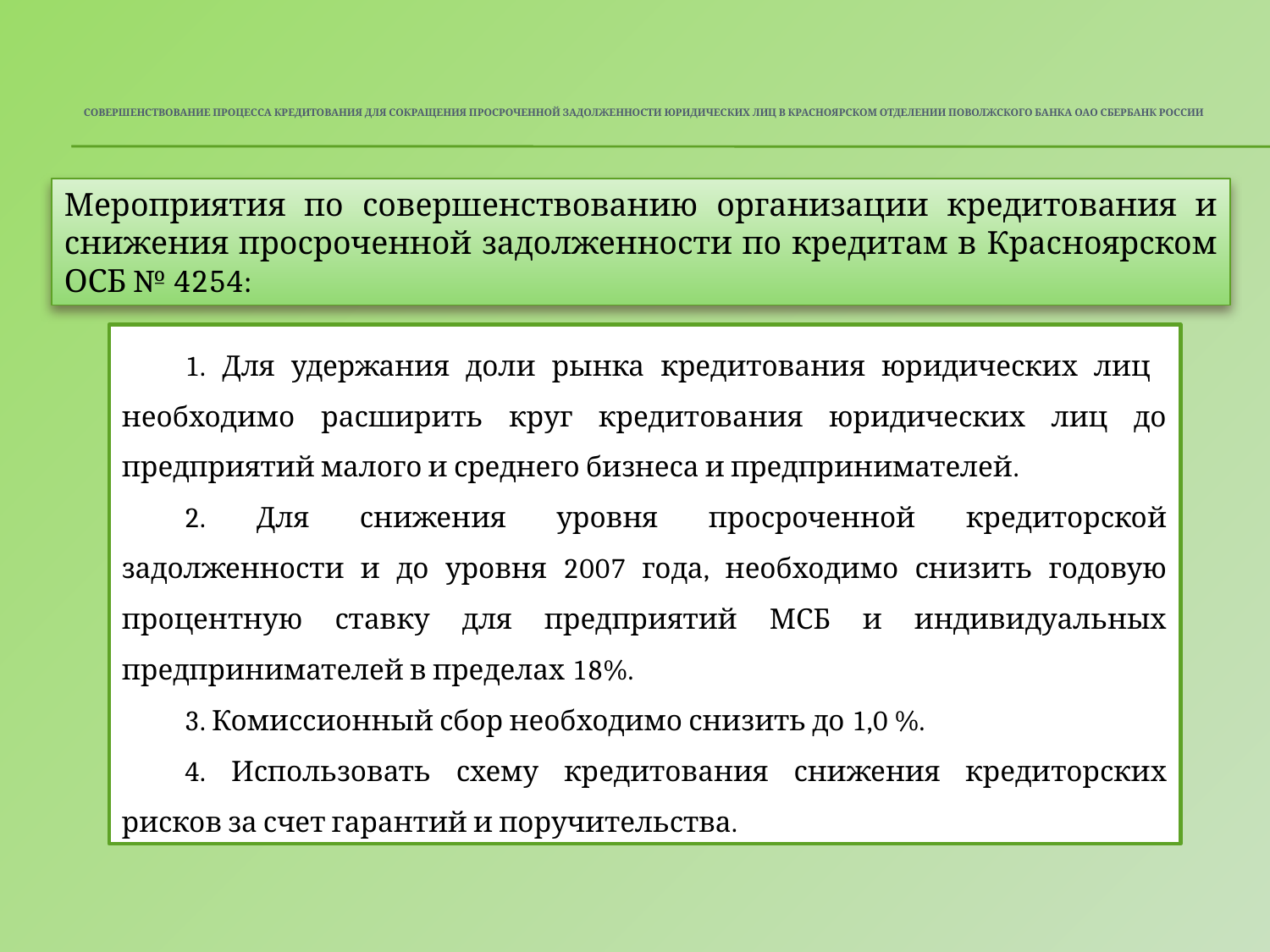

# Совершенствование процесса кредитования для сокращения просроченной задолженности юридических лиц в Красноярском отделении Поволжского банка ОАО Сбербанк России
Мероприятия по совершенствованию организации кредитования и снижения просроченной задолженности по кредитам в Красноярском ОСБ № 4254:
1. Для удержания доли рынка кредитования юридических лиц  необходимо расширить круг кредитования юридических лиц до предприятий малого и среднего бизнеса и предпринимателей.
2. Для снижения уровня просроченной кредиторской задолженности и до уровня 2007 года, необходимо снизить годовую процентную ставку для предприятий МСБ и индивидуальных предпринимателей в пределах 18%.
3. Комиссионный сбор необходимо снизить до 1,0 %.
4. Использовать схему кредитования снижения кредиторских рисков за счет гарантий и поручительства.